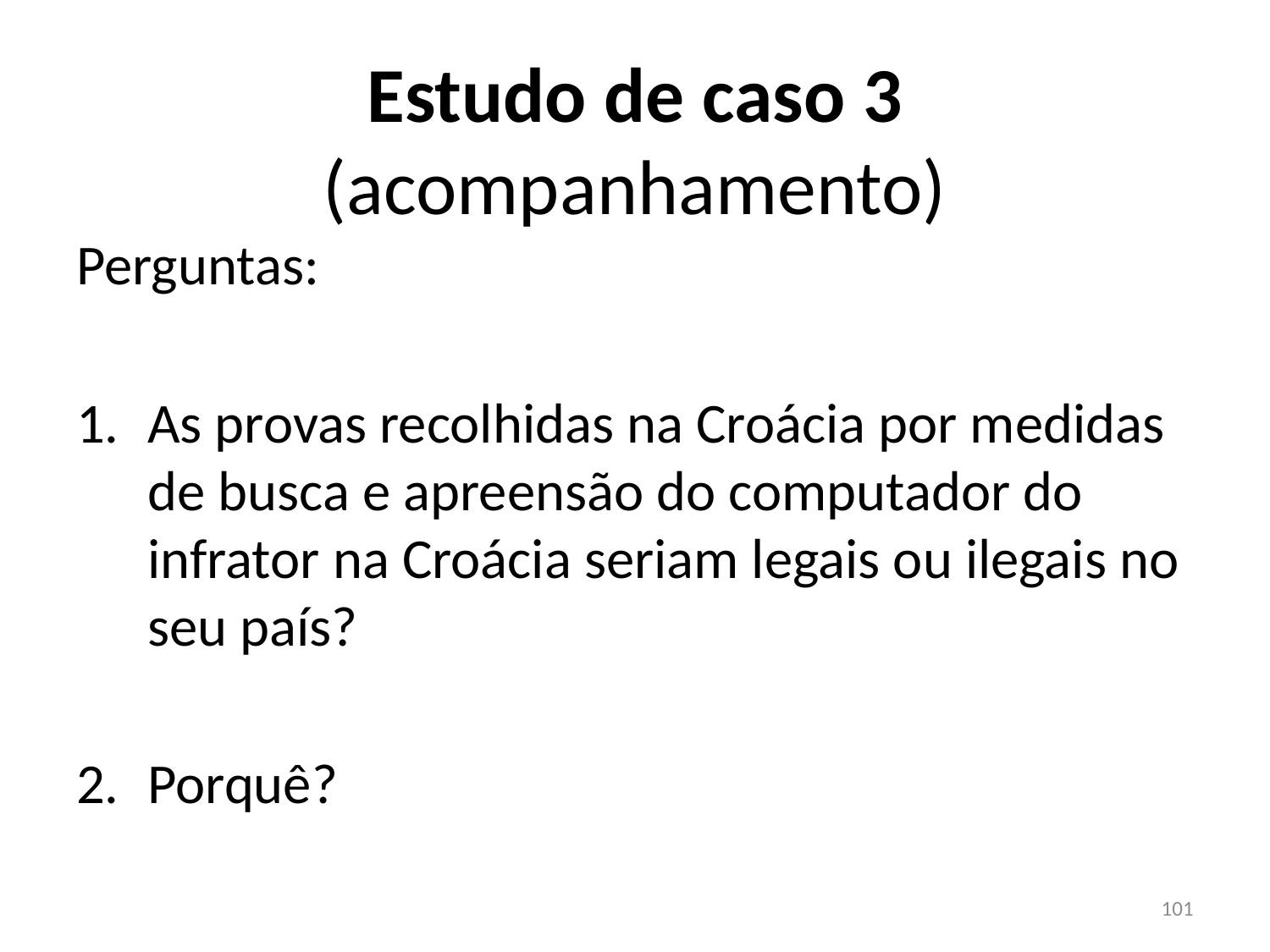

# Estudo de caso 3 (acompanhamento)
Perguntas:

As provas recolhidas na Croácia por medidas de busca e apreensão do computador do infrator na Croácia seriam legais ou ilegais no seu país?

Porquê?
101